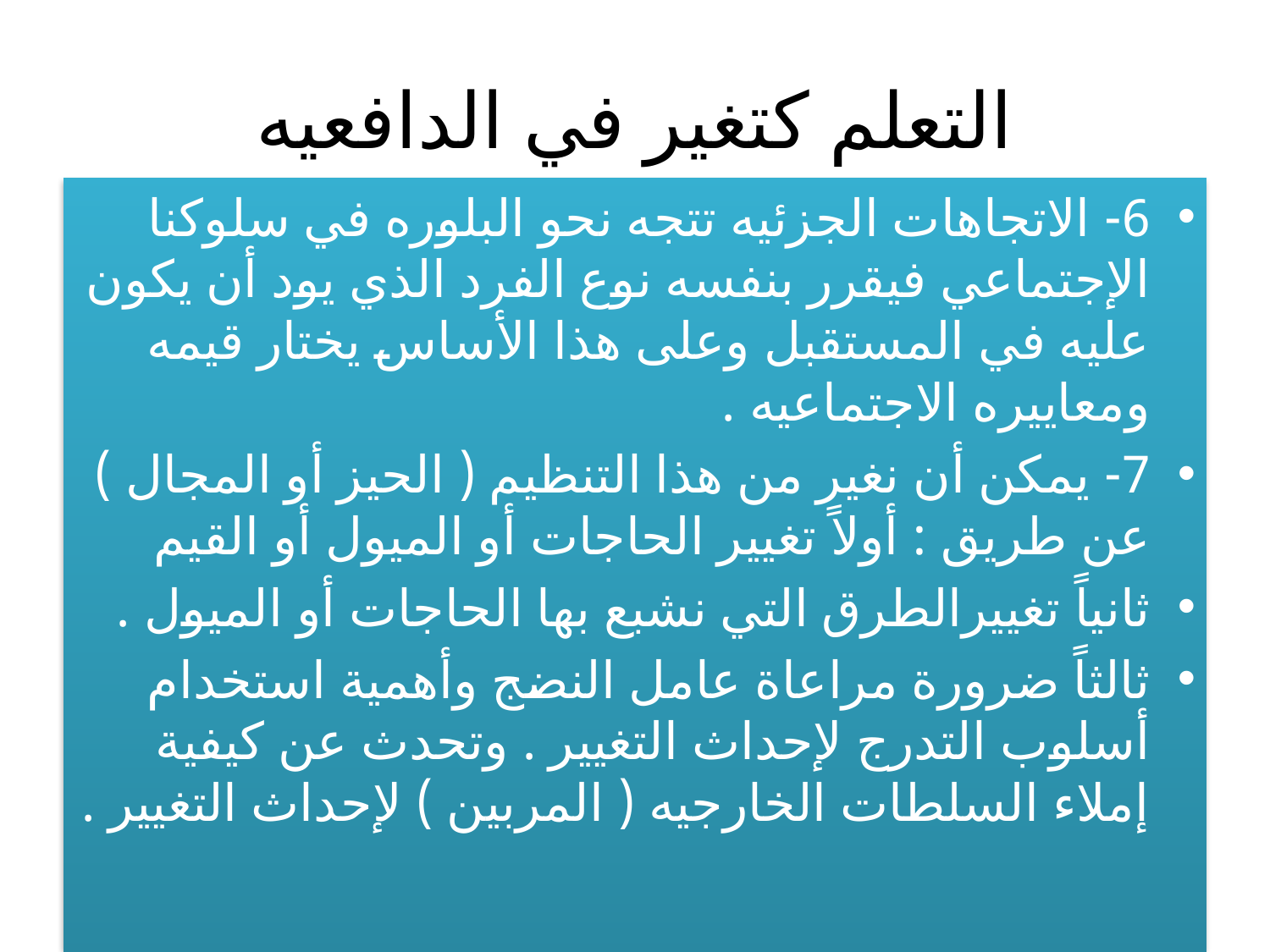

# التعلم كتغير في الدافعيه
6- الاتجاهات الجزئيه تتجه نحو البلوره في سلوكنا الإجتماعي فيقرر بنفسه نوع الفرد الذي يود أن يكون عليه في المستقبل وعلى هذا الأساس يختار قيمه ومعاييره الاجتماعيه .
7- يمكن أن نغير من هذا التنظيم ( الحيز أو المجال ) عن طريق : أولاً تغيير الحاجات أو الميول أو القيم
ثانياً تغييرالطرق التي نشبع بها الحاجات أو الميول .
ثالثاً ضرورة مراعاة عامل النضج وأهمية استخدام أسلوب التدرج لإحداث التغيير . وتحدث عن كيفية إملاء السلطات الخارجيه ( المربين ) لإحداث التغيير .